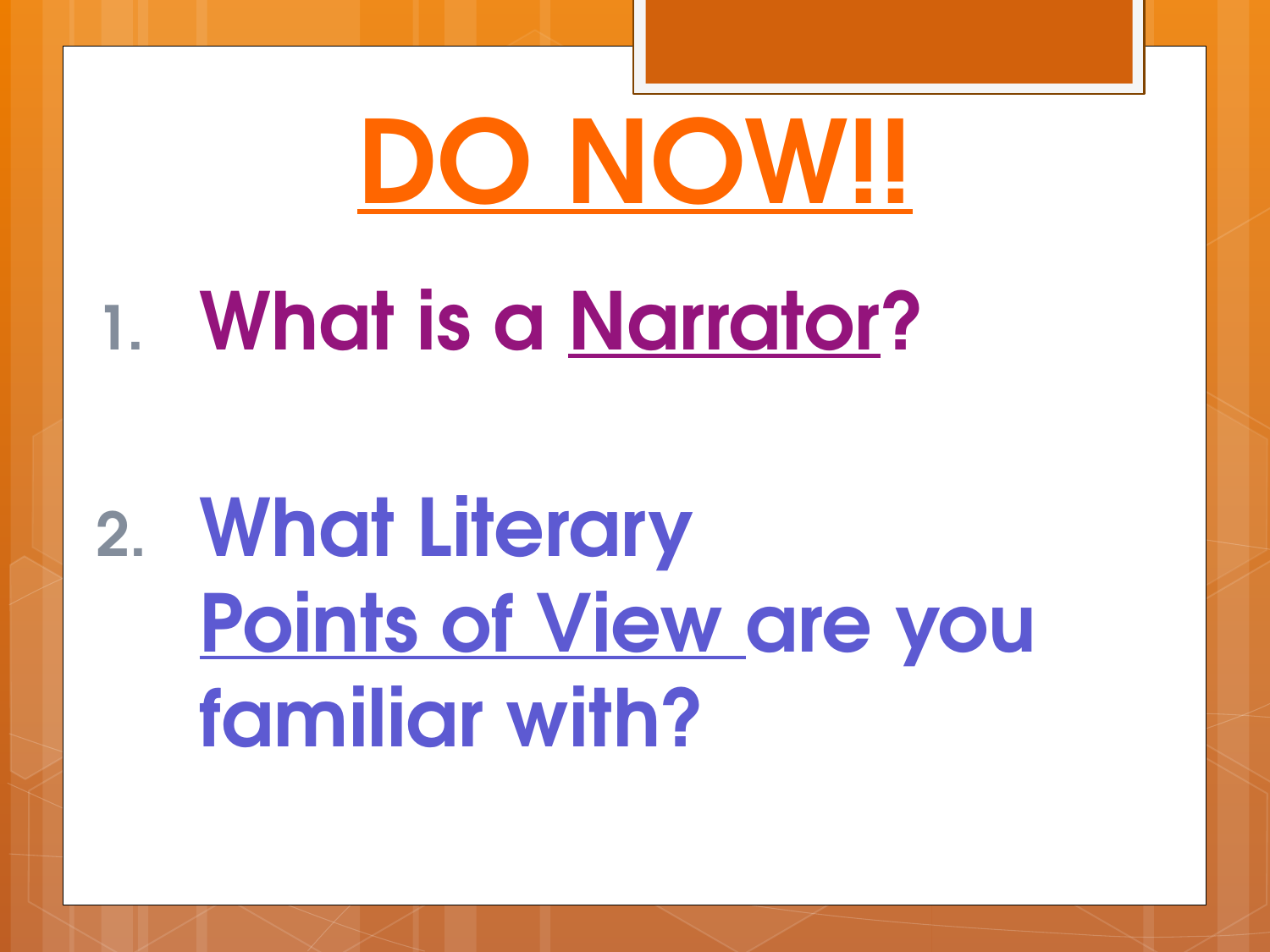

# DO NOW!!
What is a Narrator?
What Literary
Points of View are you familiar with?